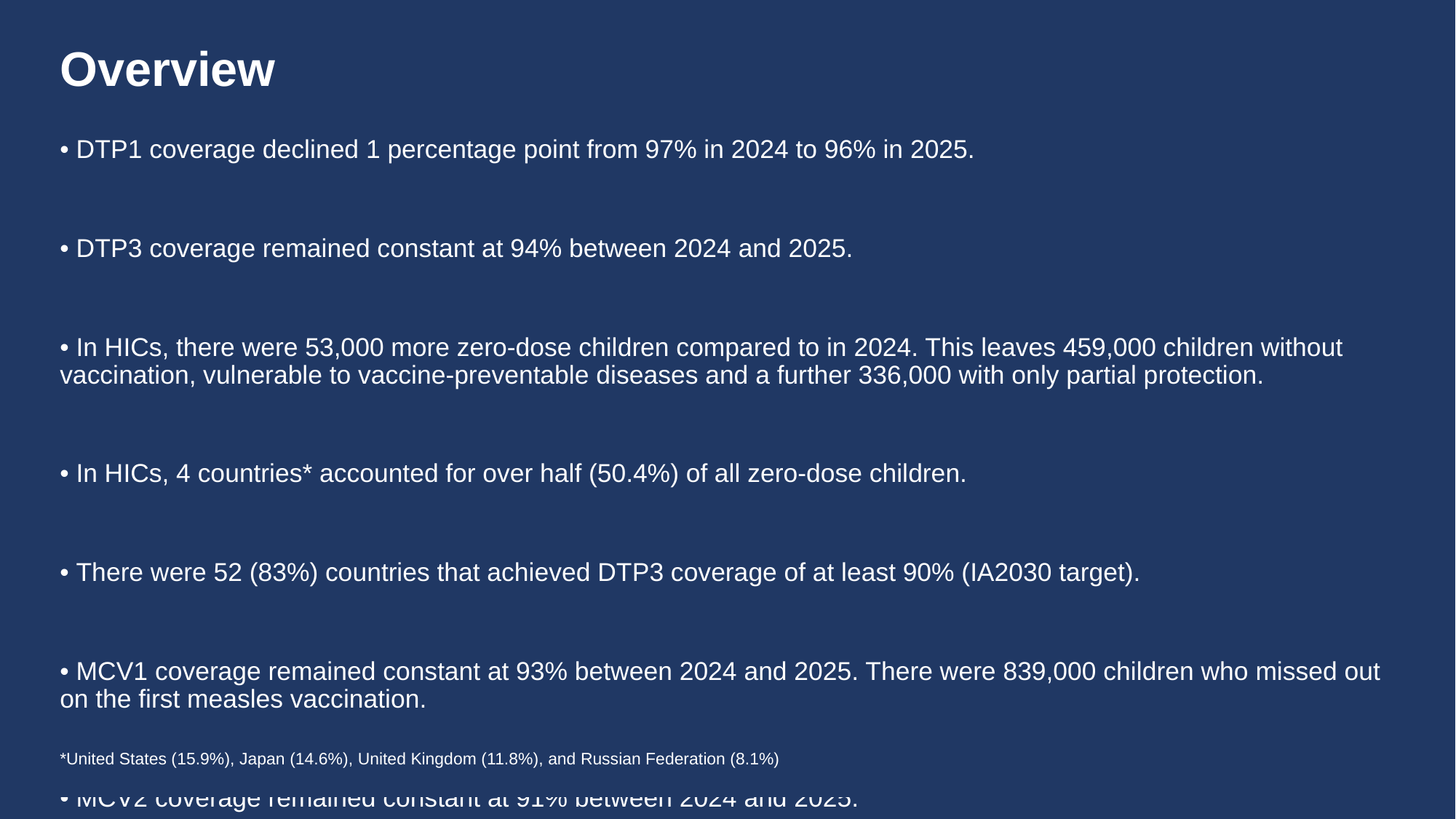

# Overview
• DTP1 coverage declined 1 percentage point from 97% in 2024 to 96% in 2025.

• DTP3 coverage remained constant at 94% between 2024 and 2025.

• In HICs, there were 53,000 more zero-dose children compared to in 2024. This leaves 459,000 children without vaccination, vulnerable to vaccine-preventable diseases and a further 336,000 with only partial protection.

• In HICs, 4 countries* accounted for over half (50.4%) of all zero-dose children.

• There were 52 (83%) countries that achieved DTP3 coverage of at least 90% (IA2030 target).

• MCV1 coverage remained constant at 93% between 2024 and 2025. There were 839,000 children who missed out on the first measles vaccination.

• MCV2 coverage remained constant at 91% between 2024 and 2025.

• Last dose coverage of HPV vaccination (HPVc) among girls increased from 46% to 47% in 2025.
*United States (15.9%), Japan (14.6%), United Kingdom (11.8%), and Russian Federation (8.1%)